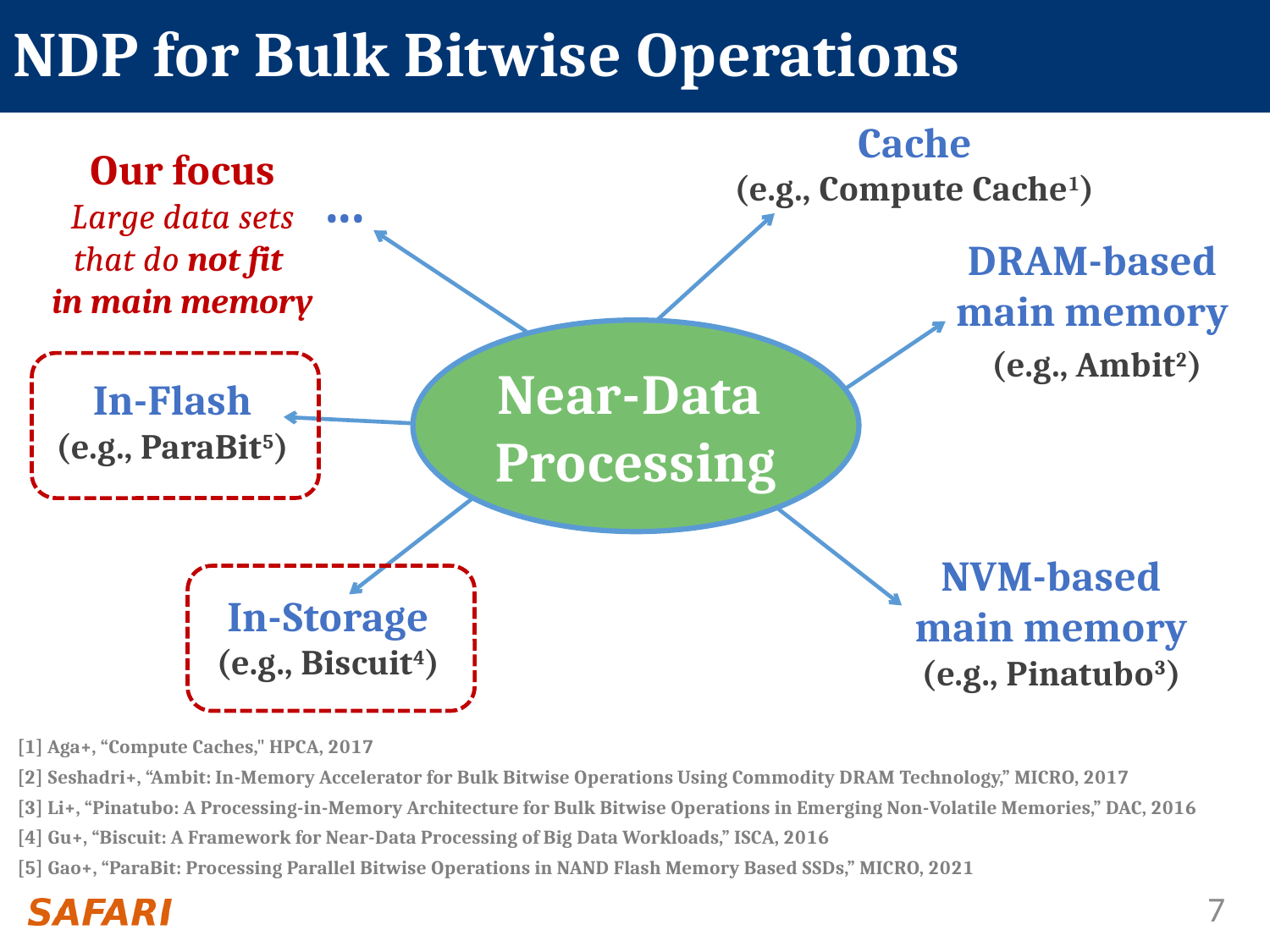

# NDP for Bulk Bitwise Operations
Cache
(e.g., Compute Cache1)

Our focus
Large data sets
that do not fit
in main memory
...

DRAM-based
main memory
 (e.g., Ambit2)

Near-Data
Processing

In-Flash
(e.g., ParaBit5)

In-Storage
(e.g., Biscuit4)

NVM-based
main memory
(e.g., Pinatubo3)

[1] Aga+, “Compute Caches," HPCA, 2017
[2] Seshadri+, “Ambit: In-Memory Accelerator for Bulk Bitwise Operations Using Commodity DRAM Technology,” MICRO, 2017
[3] Li+, “Pinatubo: A Processing-in-Memory Architecture for Bulk Bitwise Operations in Emerging Non-Volatile Memories,” DAC, 2016
[4] Gu+, “Biscuit: A Framework for Near-Data Processing of Big Data Workloads,” ISCA, 2016
[5] Gao+, “ParaBit: Processing Parallel Bitwise Operations in NAND Flash Memory Based SSDs,” MICRO, 2021